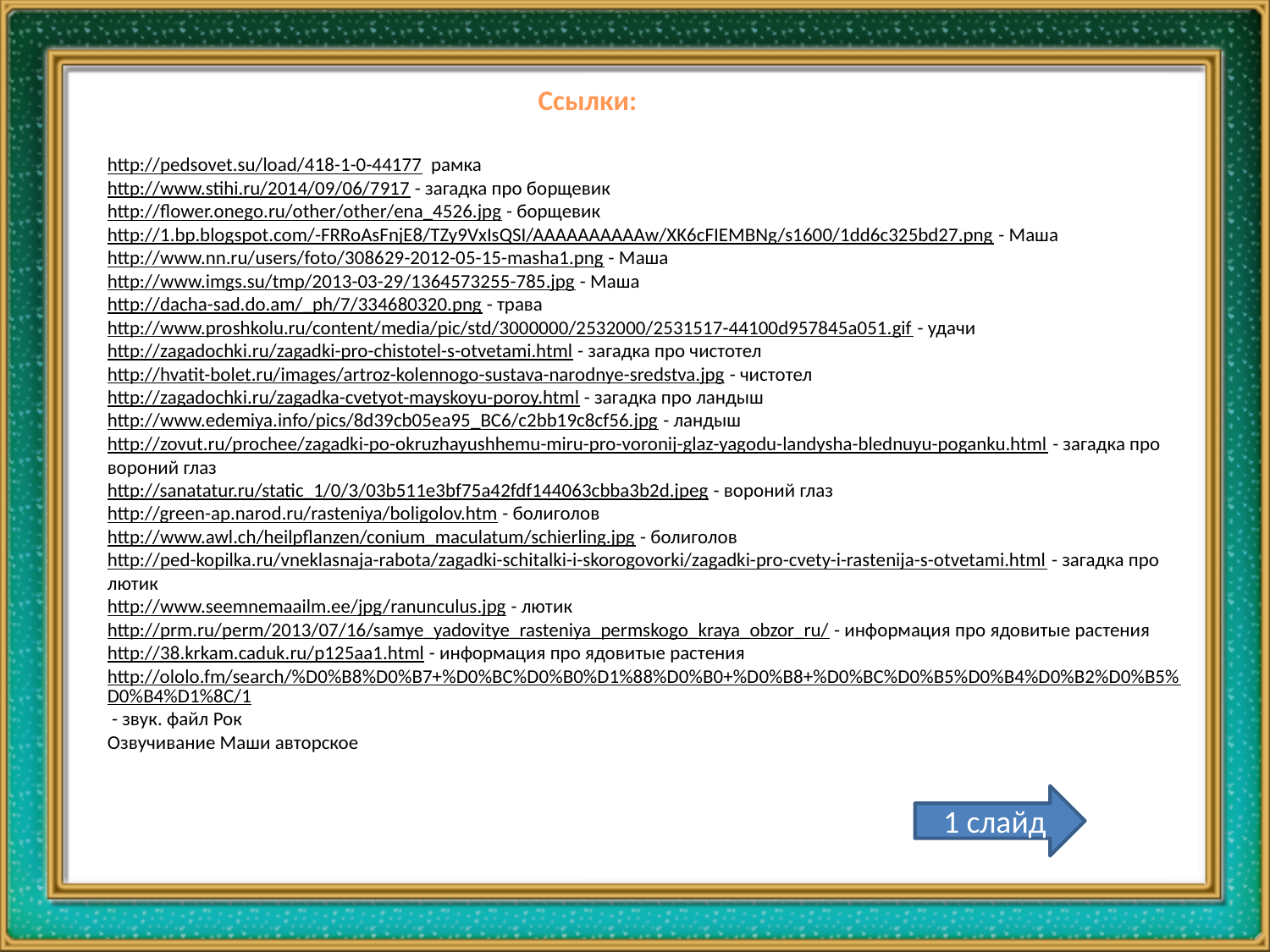

Ссылки:
http://pedsovet.su/load/418-1-0-44177  рамка
http://www.stihi.ru/2014/09/06/7917 - загадка про борщевик
http://flower.onego.ru/other/other/ena_4526.jpg - борщевик
http://1.bp.blogspot.com/-FRRoAsFnjE8/TZy9VxIsQSI/AAAAAAAAAAw/XK6cFIEMBNg/s1600/1dd6c325bd27.png - Маша
http://www.nn.ru/users/foto/308629-2012-05-15-masha1.png - Маша
http://www.imgs.su/tmp/2013-03-29/1364573255-785.jpg - Маша
http://dacha-sad.do.am/_ph/7/334680320.png - трава
http://www.proshkolu.ru/content/media/pic/std/3000000/2532000/2531517-44100d957845a051.gif - удачи
http://zagadochki.ru/zagadki-pro-chistotel-s-otvetami.html - загадка про чистотел
http://hvatit-bolet.ru/images/artroz-kolennogo-sustava-narodnye-sredstva.jpg - чистотел
http://zagadochki.ru/zagadka-cvetyot-mayskoyu-poroy.html - загадка про ландыш
http://www.edemiya.info/pics/8d39cb05ea95_BC6/c2bb19c8cf56.jpg - ландыш
http://zovut.ru/prochee/zagadki-po-okruzhayushhemu-miru-pro-voronij-glaz-yagodu-landysha-blednuyu-poganku.html - загадка про вороний глаз
http://sanatatur.ru/static_1/0/3/03b511e3bf75a42fdf144063cbba3b2d.jpeg - вороний глаз
http://green-ap.narod.ru/rasteniya/boligolov.htm - болиголов
http://www.awl.ch/heilpflanzen/conium_maculatum/schierling.jpg - болиголов
http://ped-kopilka.ru/vneklasnaja-rabota/zagadki-schitalki-i-skorogovorki/zagadki-pro-cvety-i-rastenija-s-otvetami.html - загадка про лютик
http://www.seemnemaailm.ee/jpg/ranunculus.jpg - лютик
http://prm.ru/perm/2013/07/16/samye_yadovitye_rasteniya_permskogo_kraya_obzor_ru/ - информация про ядовитые растения
http://38.krkam.caduk.ru/p125aa1.html - информация про ядовитые растения
http://ololo.fm/search/%D0%B8%D0%B7+%D0%BC%D0%B0%D1%88%D0%B0+%D0%B8+%D0%BC%D0%B5%D0%B4%D0%B2%D0%B5%D0%B4%D1%8C/1 - звук. файл Рок
Озвучивание Маши авторское
 1 слайд